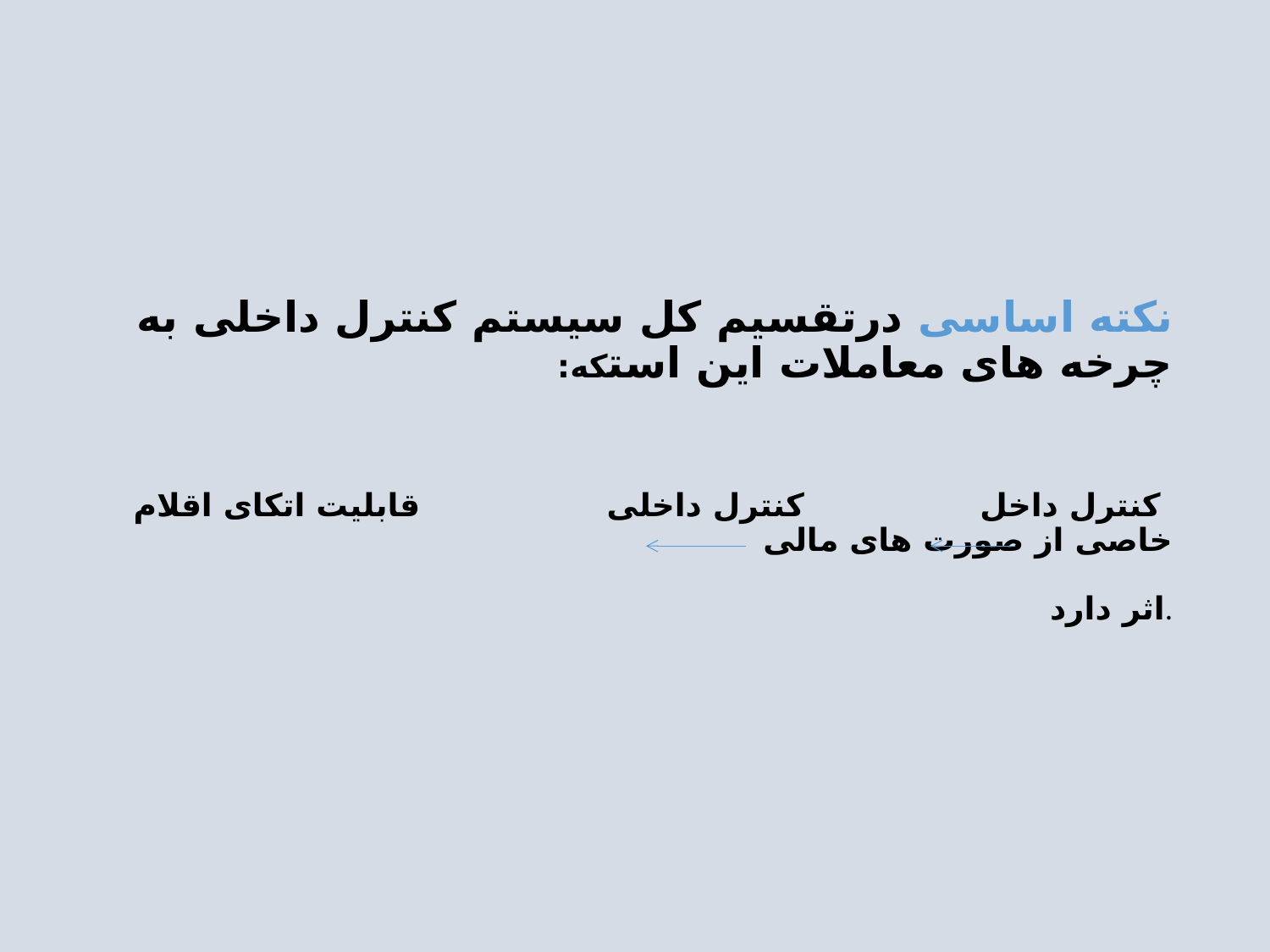

# نکته اساسی درتقسیم کل سیستم کنترل داخلی به چرخه های معاملات این استکه: کنترل داخل                کنترل داخلی                 قابلیت اتکای اقلام خاصی از صورت های مالی اثر دارد.